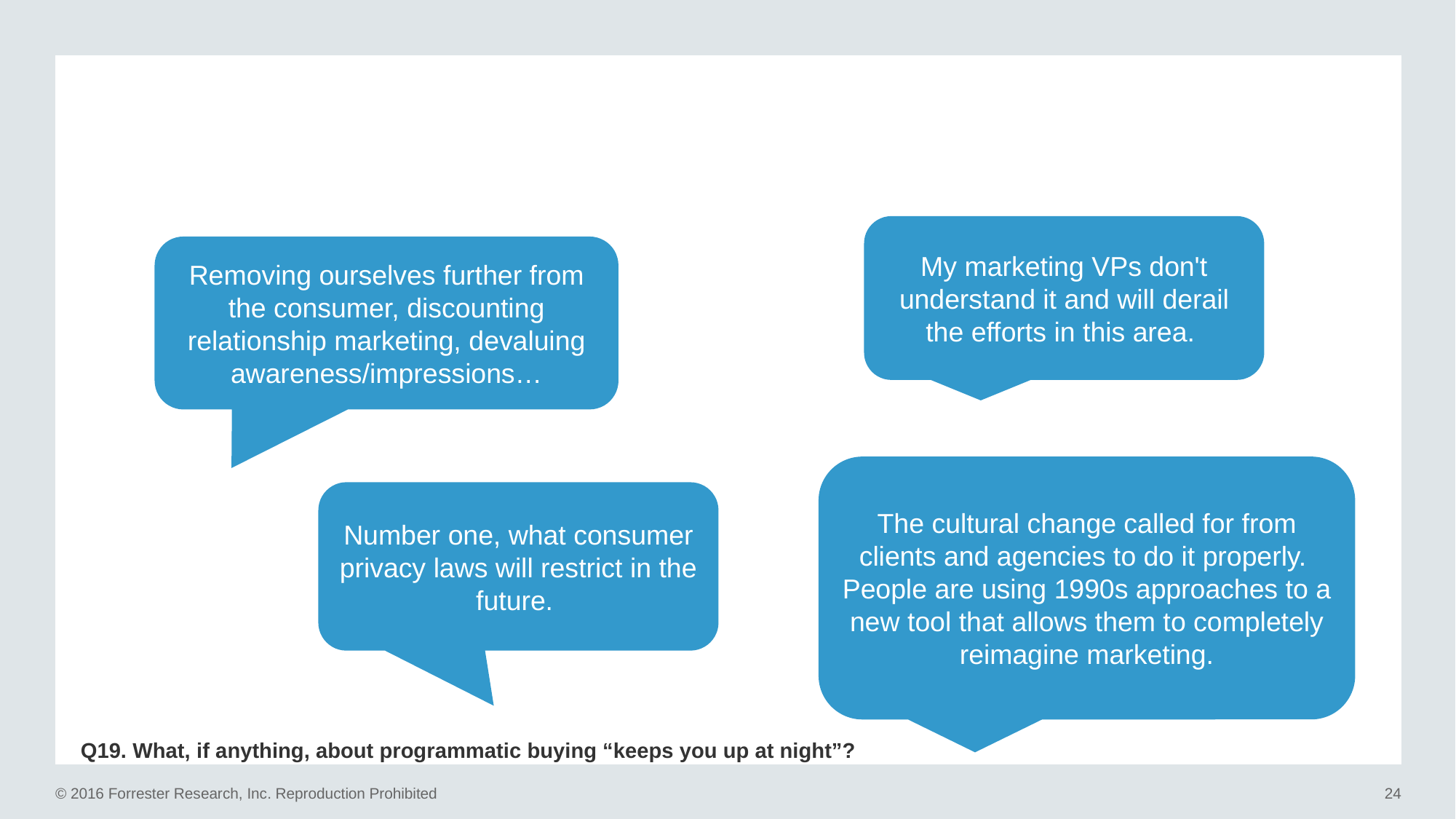

#
My marketing VPs don't understand it and will derail the efforts in this area.
Removing ourselves further from the consumer, discounting relationship marketing, devaluing awareness/impressions…
The cultural change called for from clients and agencies to do it properly.  People are using 1990s approaches to a new tool that allows them to completely reimagine marketing.
Number one, what consumer privacy laws will restrict in the future.
Q19. What, if anything, about programmatic buying “keeps you up at night”?